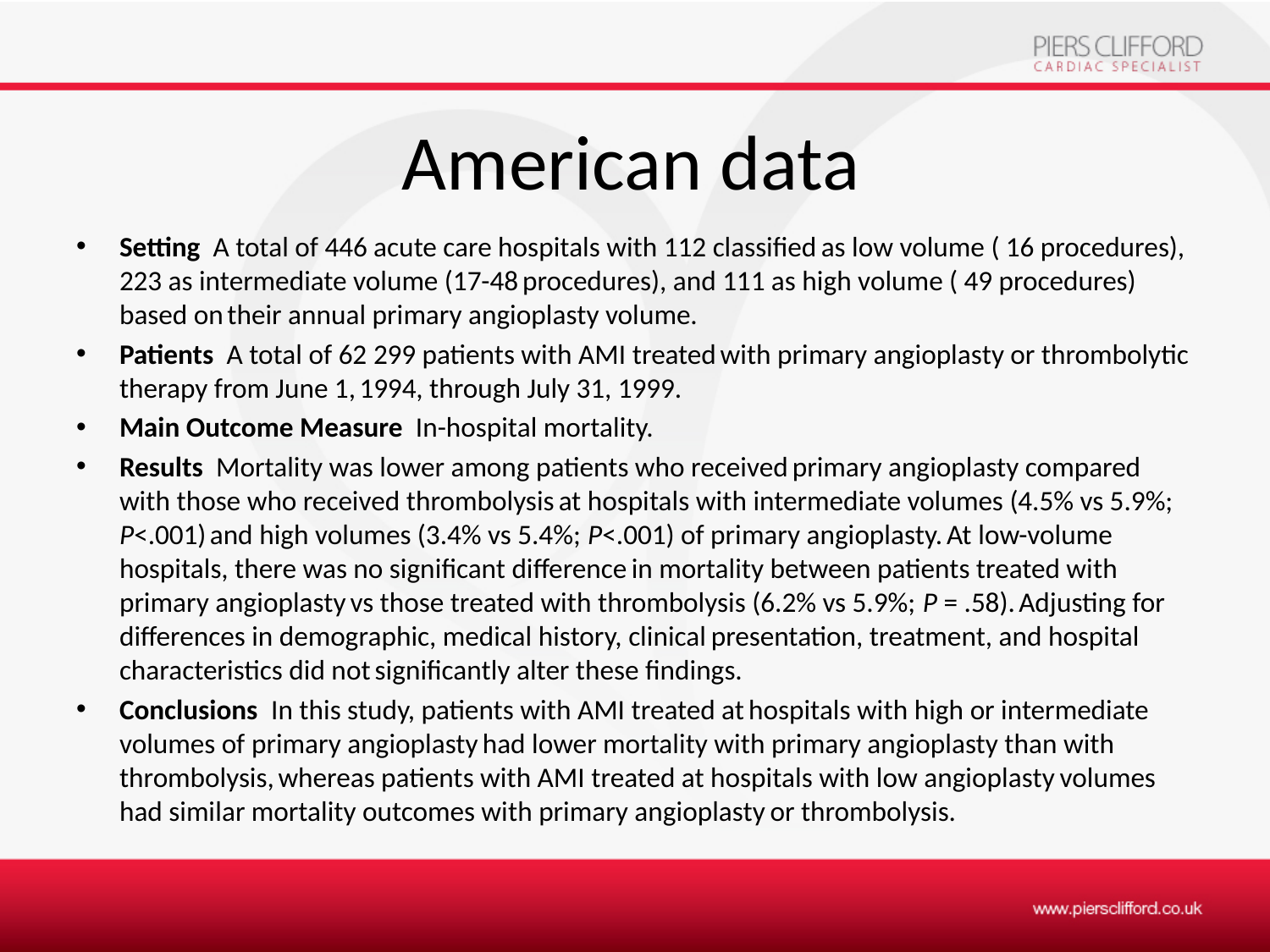

# American data
Setting  A total of 446 acute care hospitals with 112 classified as low volume ( 16 procedures), 223 as intermediate volume (17-48 procedures), and 111 as high volume ( 49 procedures) based on their annual primary angioplasty volume.
Patients  A total of 62 299 patients with AMI treated with primary angioplasty or thrombolytic therapy from June 1, 1994, through July 31, 1999.
Main Outcome Measure  In-hospital mortality.
Results  Mortality was lower among patients who received primary angioplasty compared with those who received thrombolysis at hospitals with intermediate volumes (4.5% vs 5.9%; P<.001) and high volumes (3.4% vs 5.4%; P<.001) of primary angioplasty. At low-volume hospitals, there was no significant difference in mortality between patients treated with primary angioplasty vs those treated with thrombolysis (6.2% vs 5.9%; P = .58). Adjusting for differences in demographic, medical history, clinical presentation, treatment, and hospital characteristics did not significantly alter these findings.
Conclusions  In this study, patients with AMI treated at hospitals with high or intermediate volumes of primary angioplasty had lower mortality with primary angioplasty than with thrombolysis, whereas patients with AMI treated at hospitals with low angioplasty volumes had similar mortality outcomes with primary angioplasty or thrombolysis.